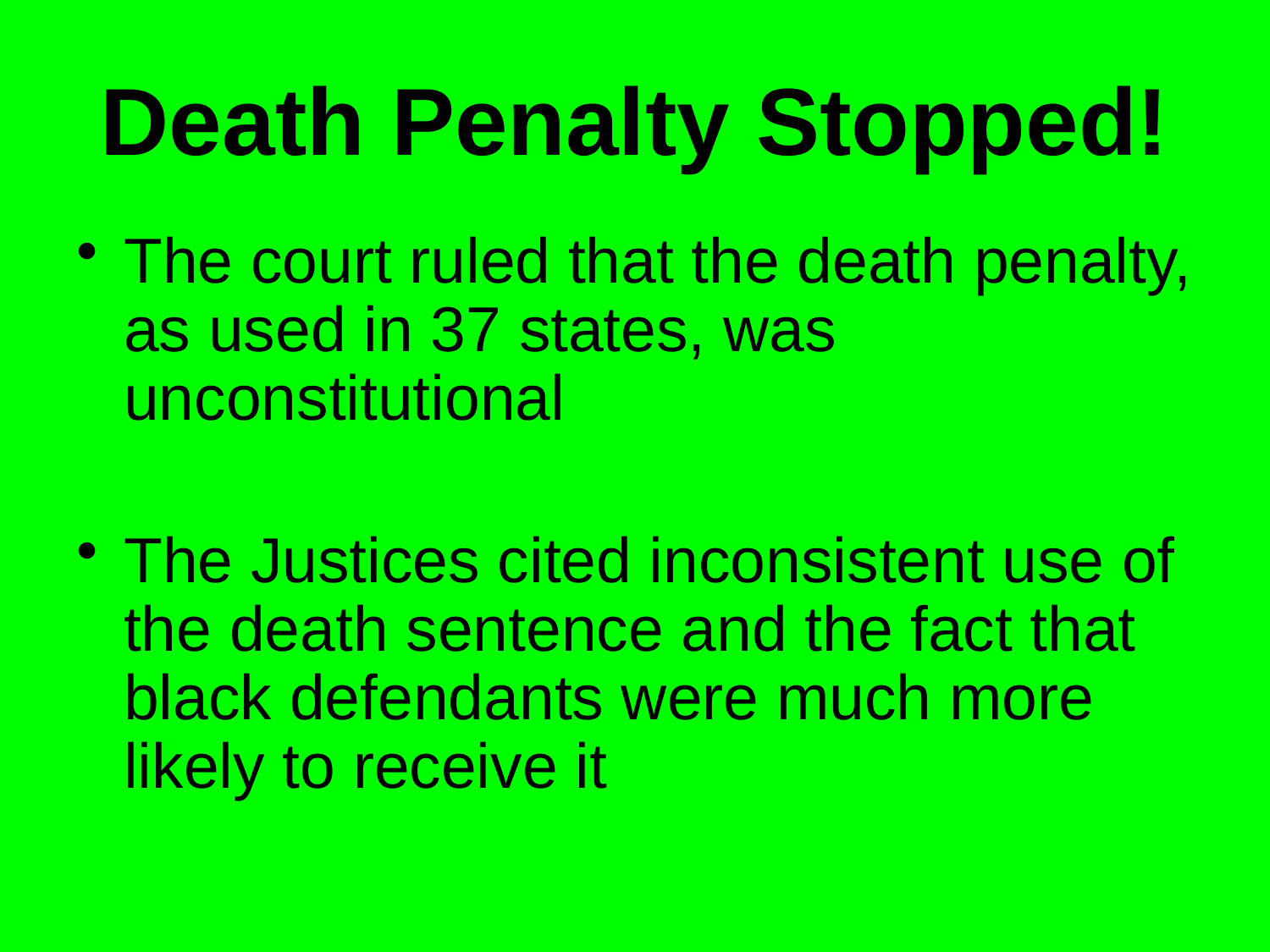

# Death Penalty Stopped!
The court ruled that the death penalty, as used in 37 states, was unconstitutional

The Justices cited inconsistent use of the death sentence and the fact that black defendants were much more likely to receive it